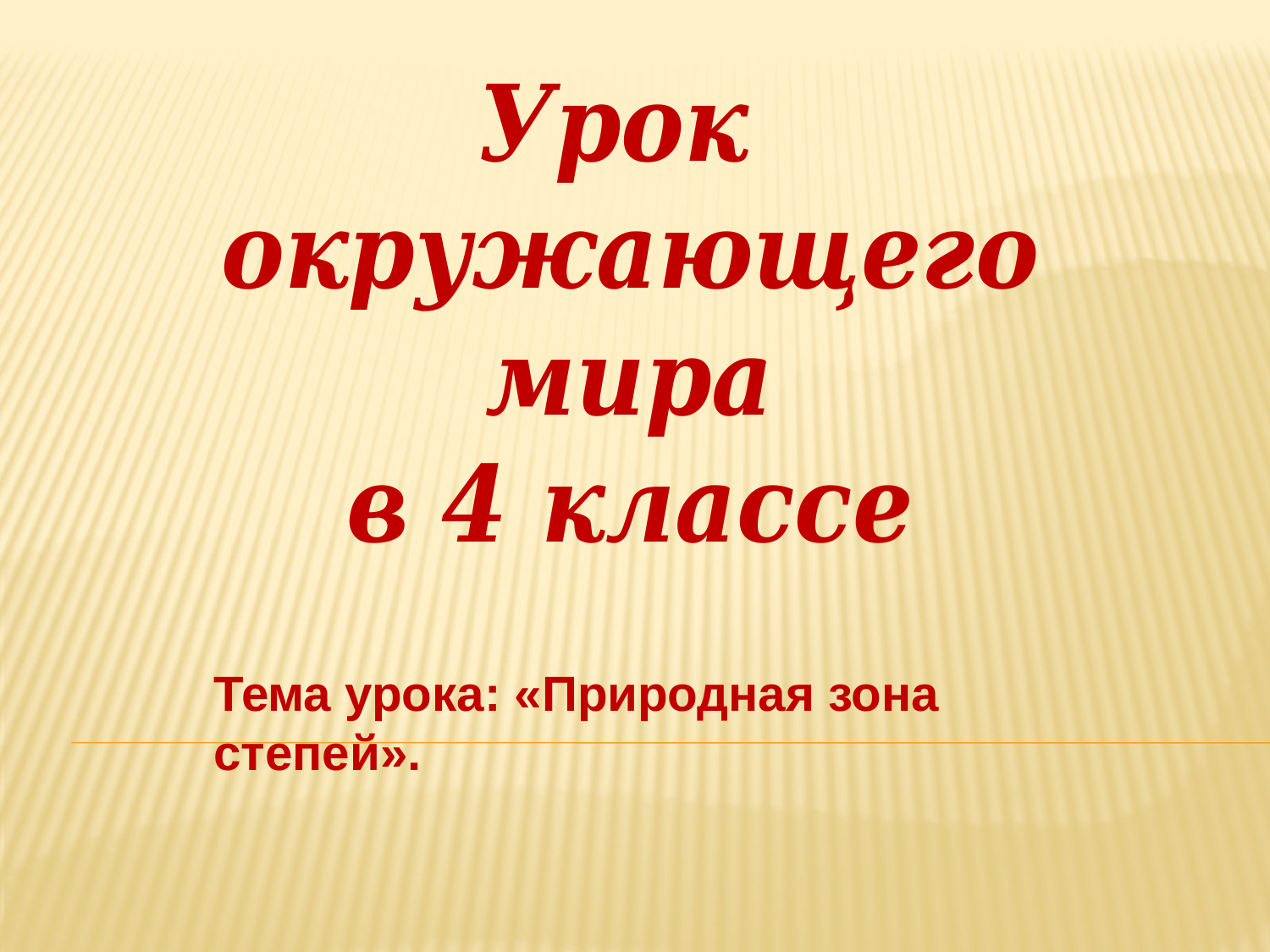

Урок
окружающего мира
в 4 классе

Тема урока: «Природная зона степей».